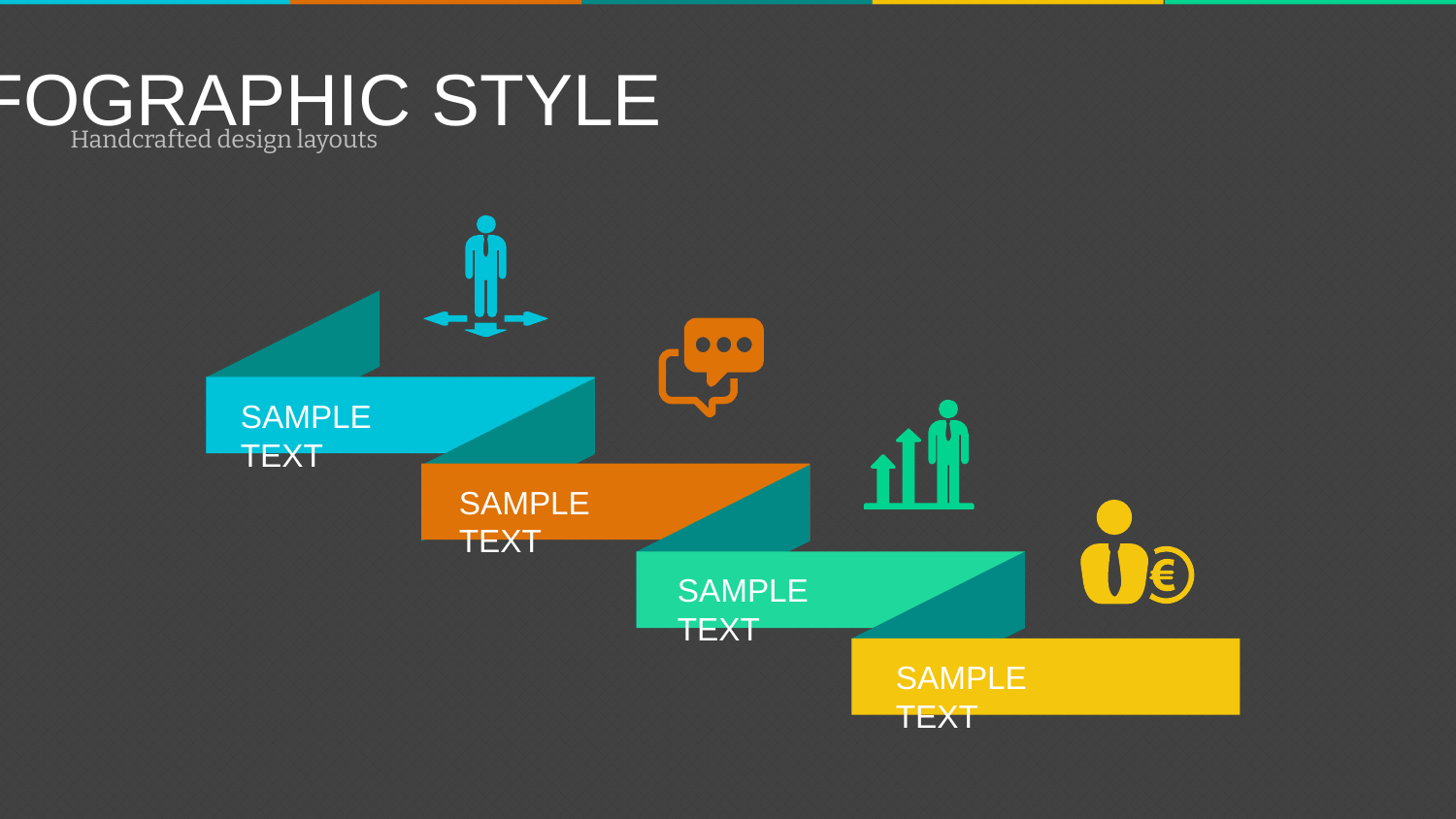

INFOGRAPHIC STYLE
Handcrafted design layouts

SAMPLE TEXT

SAMPLE TEXT

SAMPLE TEXT

SAMPLE TEXT